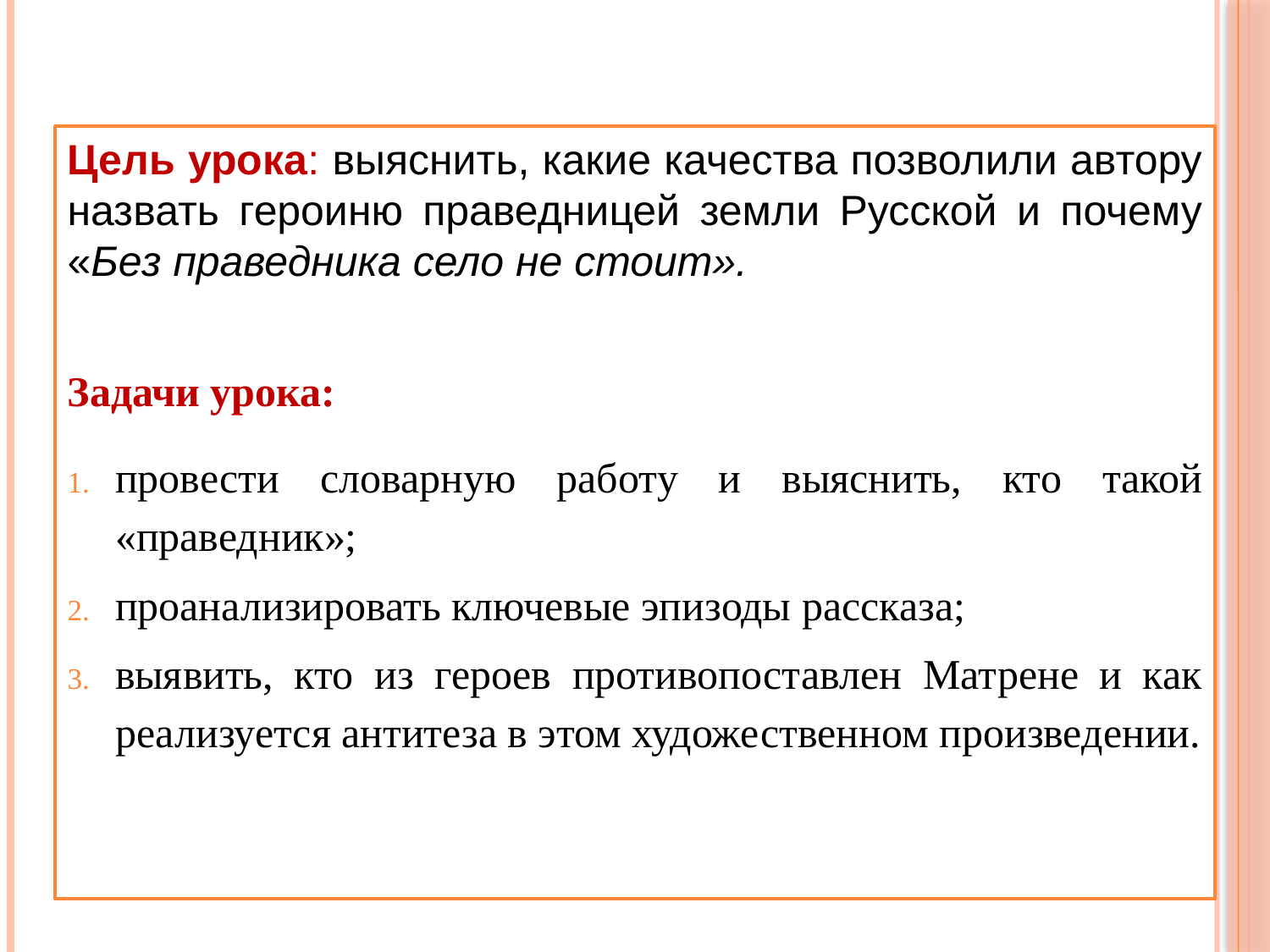

Цель урока: выяснить, какие качества позволили автору назвать героиню праведницей земли Русской и почему «Без праведника село не стоит».

Задачи урока:
провести словарную работу и выяснить, кто такой «праведник»;
проанализировать ключевые эпизоды рассказа;
выявить, кто из героев противопоставлен Матрене и как реализуется антитеза в этом художественном произведении.